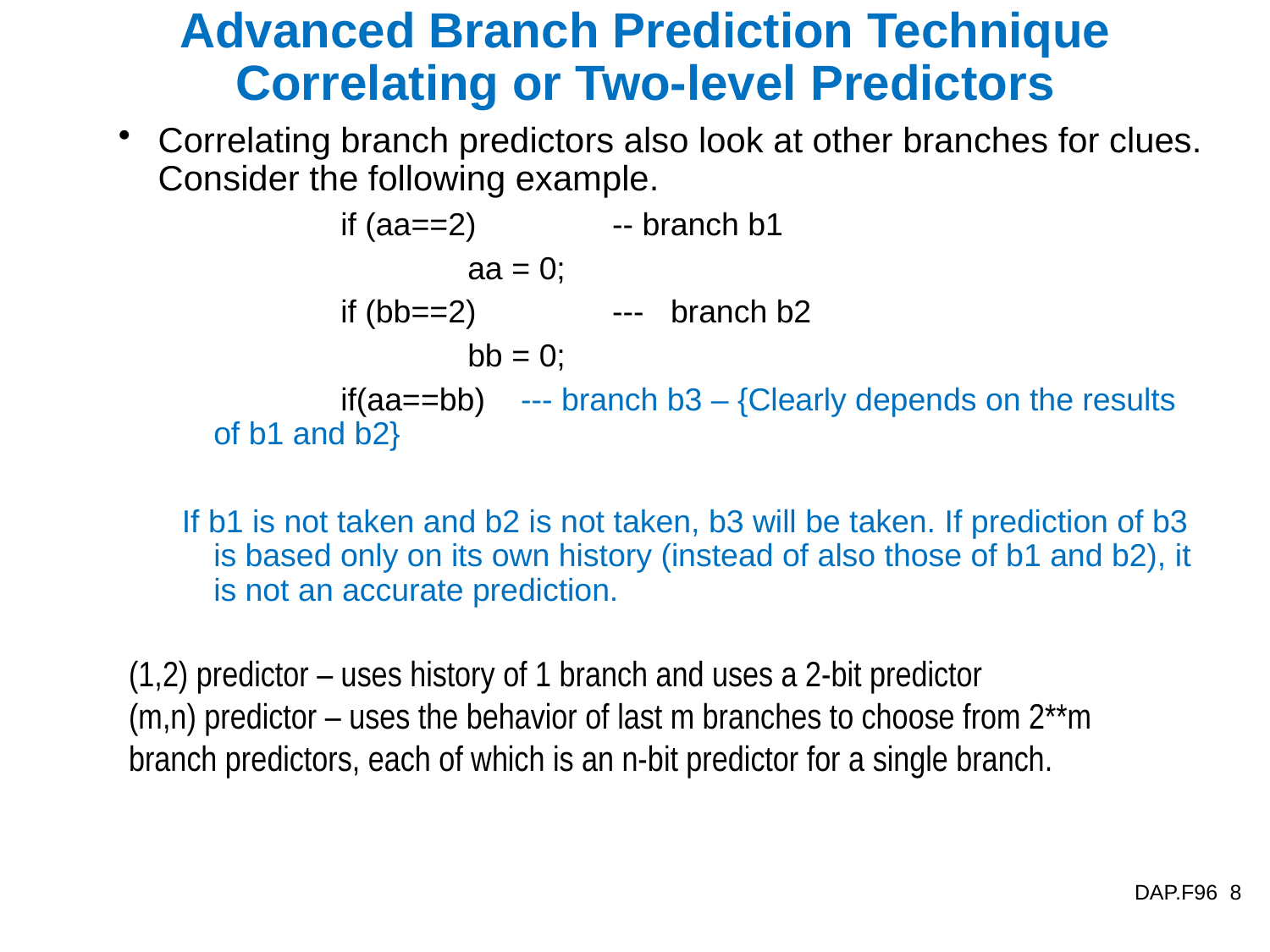

# Advanced Branch Prediction Technique Correlating or Two-level Predictors
Correlating branch predictors also look at other branches for clues. Consider the following example.
		if (aa==2)	  -- branch b1
			aa = 0;
		if (bb==2)	  ---   branch b2
			bb = 0;
		if(aa==bb)    --- branch b3 – {Clearly depends on the results of b1 and b2}

If b1 is not taken and b2 is not taken, b3 will be taken. If prediction of b3 is based only on its own history (instead of also those of b1 and b2), it is not an accurate prediction.

(1,2) predictor – uses history of 1 branch and uses a 2-bit predictor
(m,n) predictor – uses the behavior of last m branches to choose from 2**m branch predictors, each of which is an n-bit predictor for a single branch.